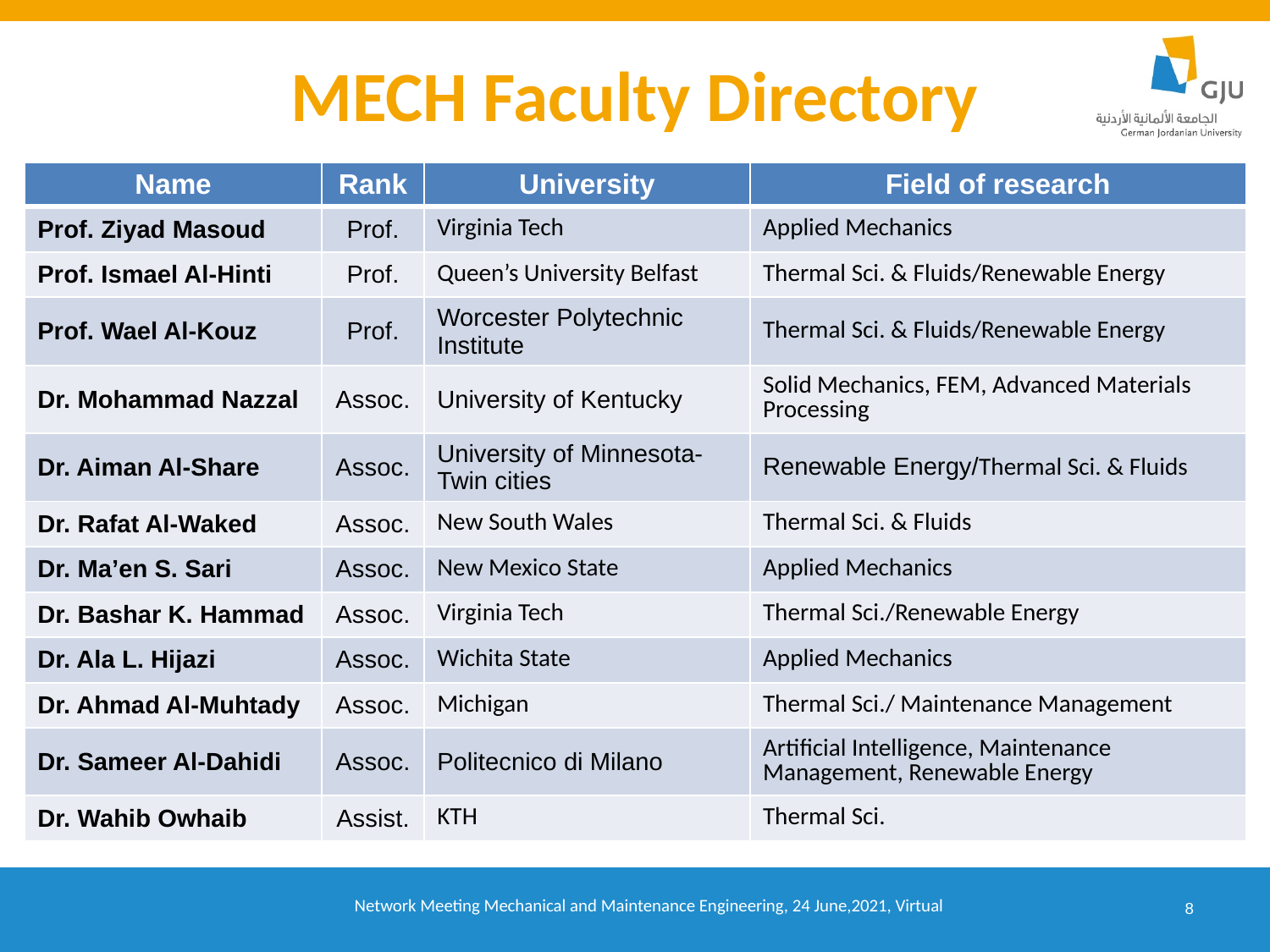

# MECH Faculty Directory
| Name | Rank | University | Field of research |
| --- | --- | --- | --- |
| Prof. Ziyad Masoud | Prof. | Virginia Tech | Applied Mechanics |
| Prof. Ismael Al-Hinti | Prof. | Queen’s University Belfast | Thermal Sci. & Fluids/Renewable Energy |
| Prof. Wael Al-Kouz | Prof. | Worcester Polytechnic Institute | Thermal Sci. & Fluids/Renewable Energy |
| Dr. Mohammad Nazzal | Assoc. | University of Kentucky | Solid Mechanics, FEM, Advanced Materials Processing |
| Dr. Aiman Al-Share | Assoc. | University of Minnesota-Twin cities | Renewable Energy/Thermal Sci. & Fluids |
| Dr. Rafat Al-Waked | Assoc. | New South Wales | Thermal Sci. & Fluids |
| Dr. Ma’en S. Sari | Assoc. | New Mexico State | Applied Mechanics |
| Dr. Bashar K. Hammad | Assoc. | Virginia Tech | Thermal Sci./Renewable Energy |
| Dr. Ala L. Hijazi | Assoc. | Wichita State | Applied Mechanics |
| Dr. Ahmad Al-Muhtady | Assoc. | Michigan | Thermal Sci./ Maintenance Management |
| Dr. Sameer Al-Dahidi | Assoc. | Politecnico di Milano | Artificial Intelligence, Maintenance Management, Renewable Energy |
| Dr. Wahib Owhaib | Assist. | KTH | Thermal Sci. |
8
Network Meeting Mechanical and Maintenance Engineering, 24 June,2021, Virtual